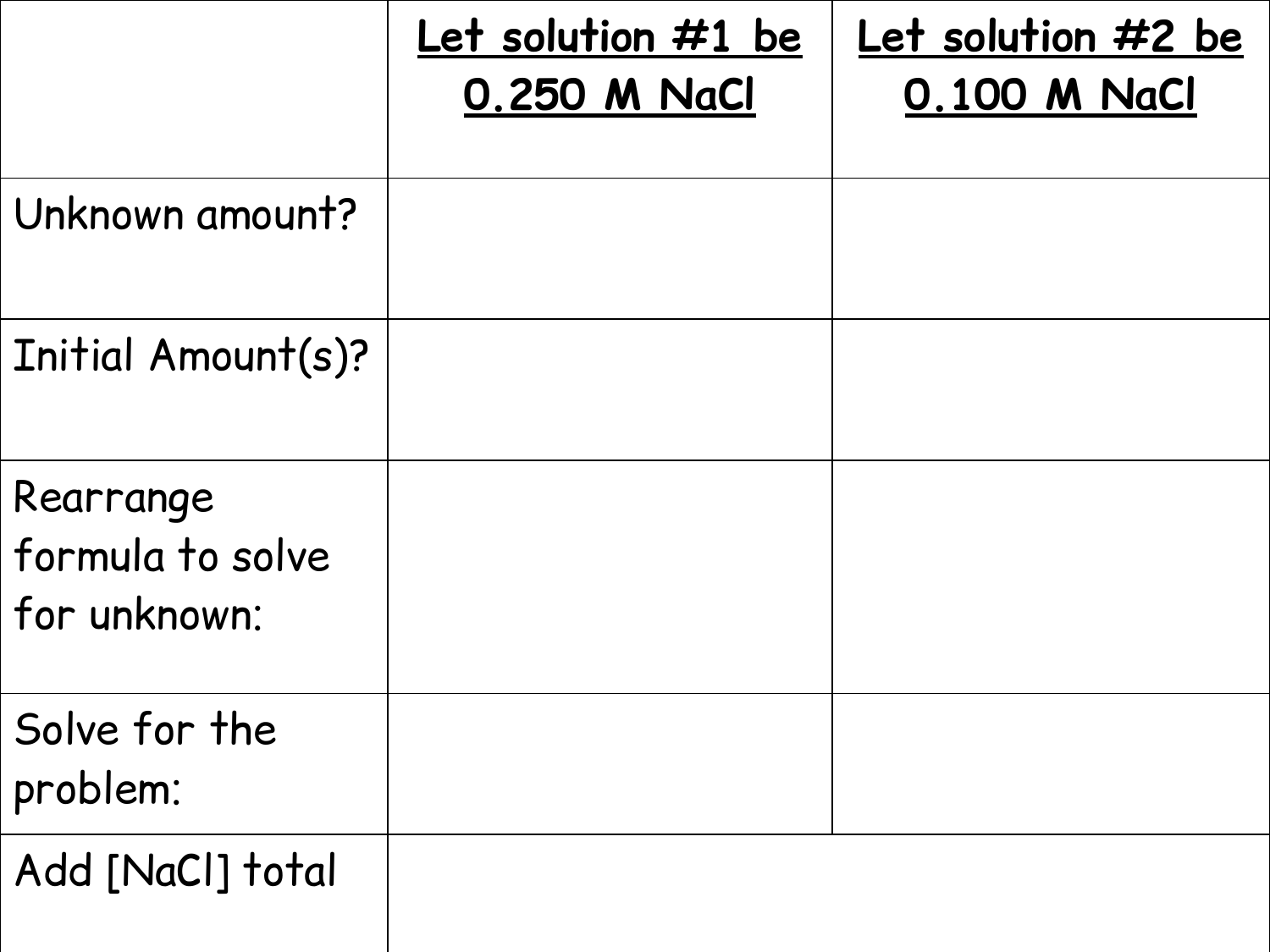

|  | Let solution #1 be 0.250 M NaCl | Let solution #2 be 0.100 M NaCl |
| --- | --- | --- |
| Unknown amount? |  |  |
| Initial Amount(s)? |  |  |
| Rearrange formula to solve for unknown: |  |  |
| Solve for the problem: |  |  |
| Add [NaCl] total |  |  |